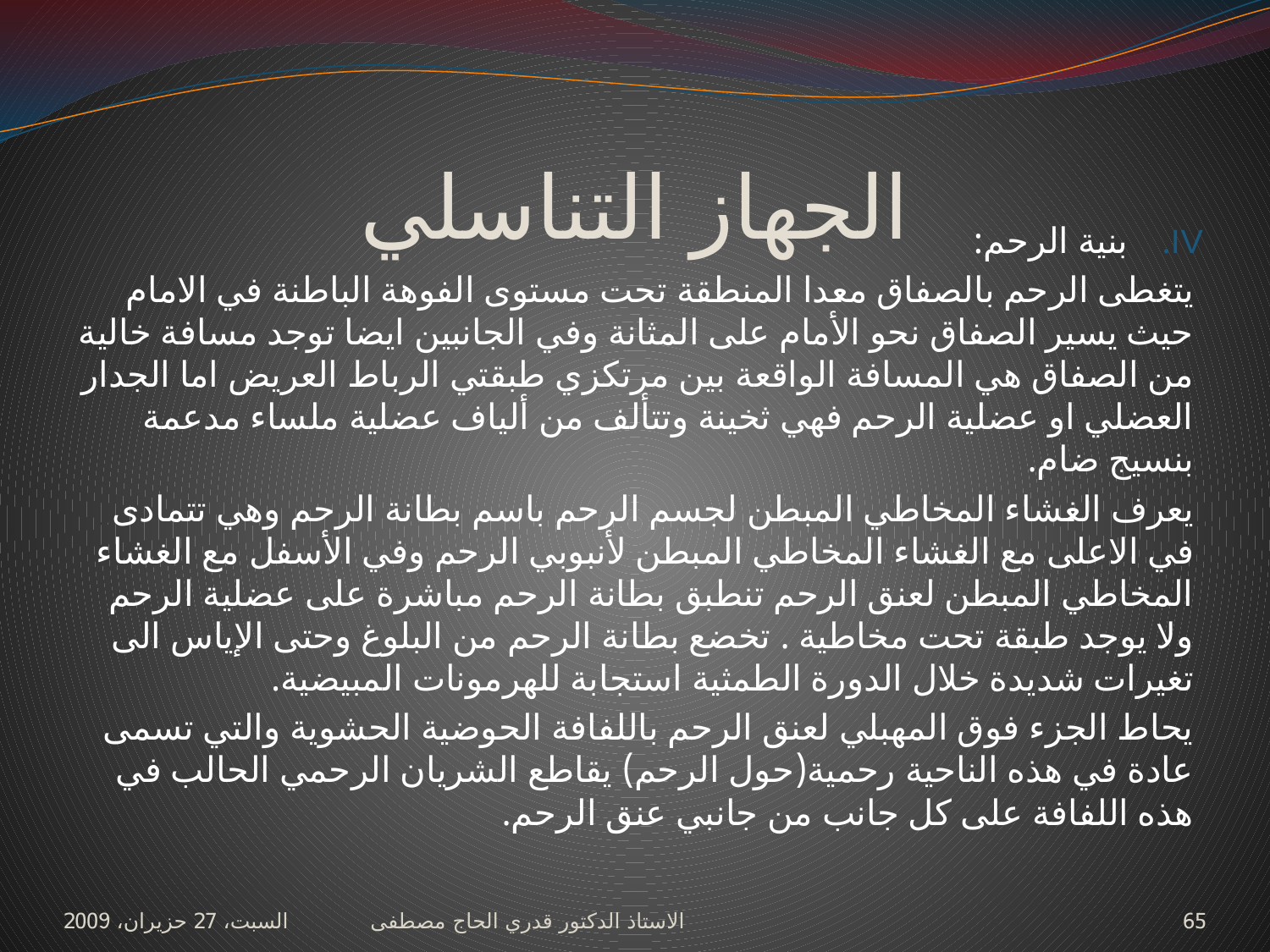

# الجهاز التناسلي
بنية الرحم:
يتغطى الرحم بالصفاق معدا المنطقة تحت مستوى الفوهة الباطنة في الامام حيث يسير الصفاق نحو الأمام على المثانة وفي الجانبين ايضا توجد مسافة خالية من الصفاق هي المسافة الواقعة بين مرتكزي طبقتي الرباط العريض اما الجدار العضلي او عضلية الرحم فهي ثخينة وتتألف من ألياف عضلية ملساء مدعمة بنسيج ضام.
يعرف الغشاء المخاطي المبطن لجسم الرحم باسم بطانة الرحم وهي تتمادى في الاعلى مع الغشاء المخاطي المبطن لأنبوبي الرحم وفي الأسفل مع الغشاء المخاطي المبطن لعنق الرحم تنطبق بطانة الرحم مباشرة على عضلية الرحم ولا يوجد طبقة تحت مخاطية . تخضع بطانة الرحم من البلوغ وحتى الإياس الى تغيرات شديدة خلال الدورة الطمثية استجابة للهرمونات المبيضية.
يحاط الجزء فوق المهبلي لعنق الرحم باللفافة الحوضية الحشوية والتي تسمى عادة في هذه الناحية رحمية(حول الرحم) يقاطع الشريان الرحمي الحالب في هذه اللفافة على كل جانب من جانبي عنق الرحم.
السبت، 27 حزيران، 2009
الاستاذ الدكتور قدري الحاج مصطفى
65